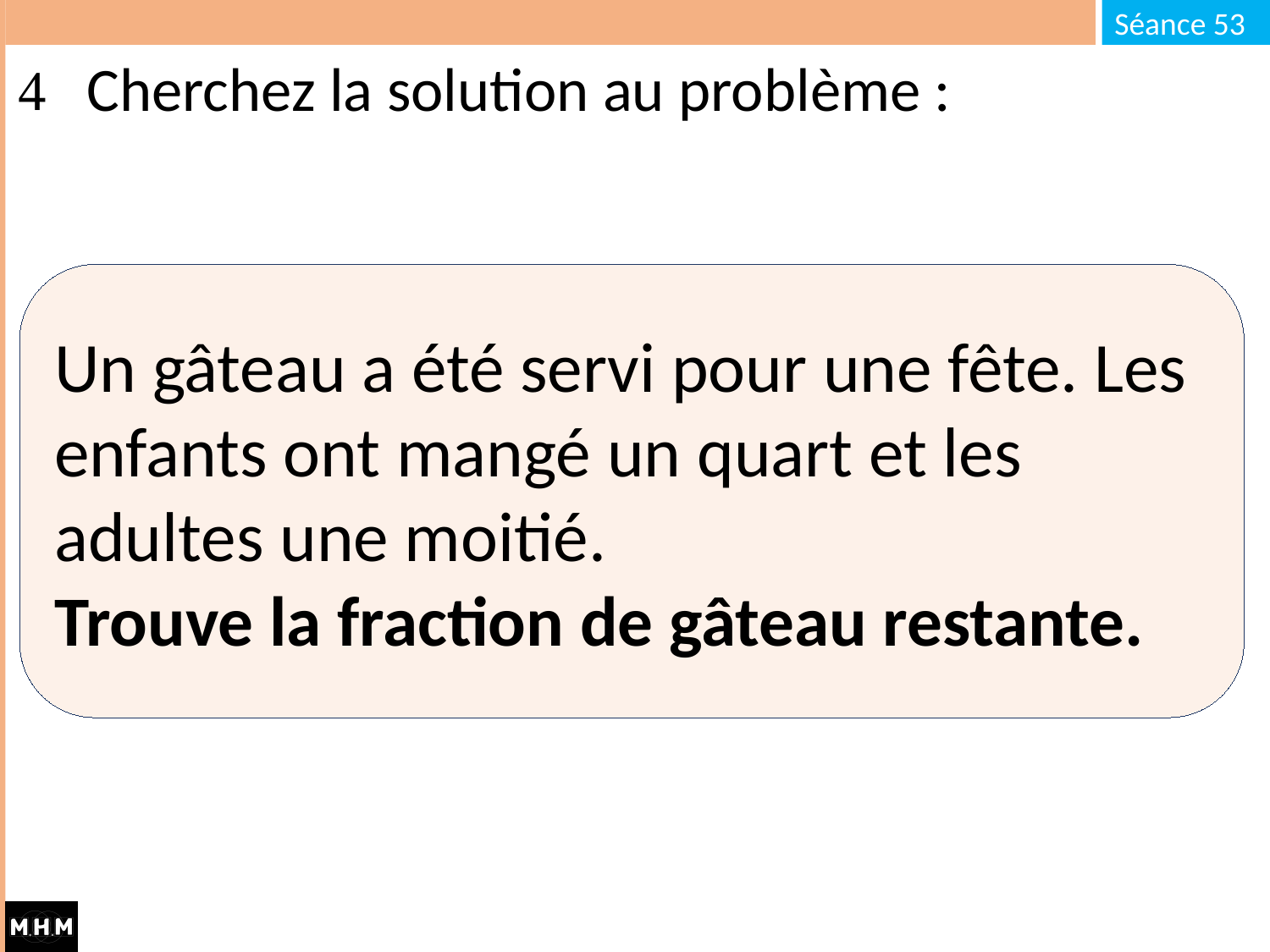

# Cherchez la solution au problème :
Un gâteau a été servi pour une fête. Les
enfants ont mangé un quart et les adultes une moitié.
Trouve la fraction de gâteau restante.